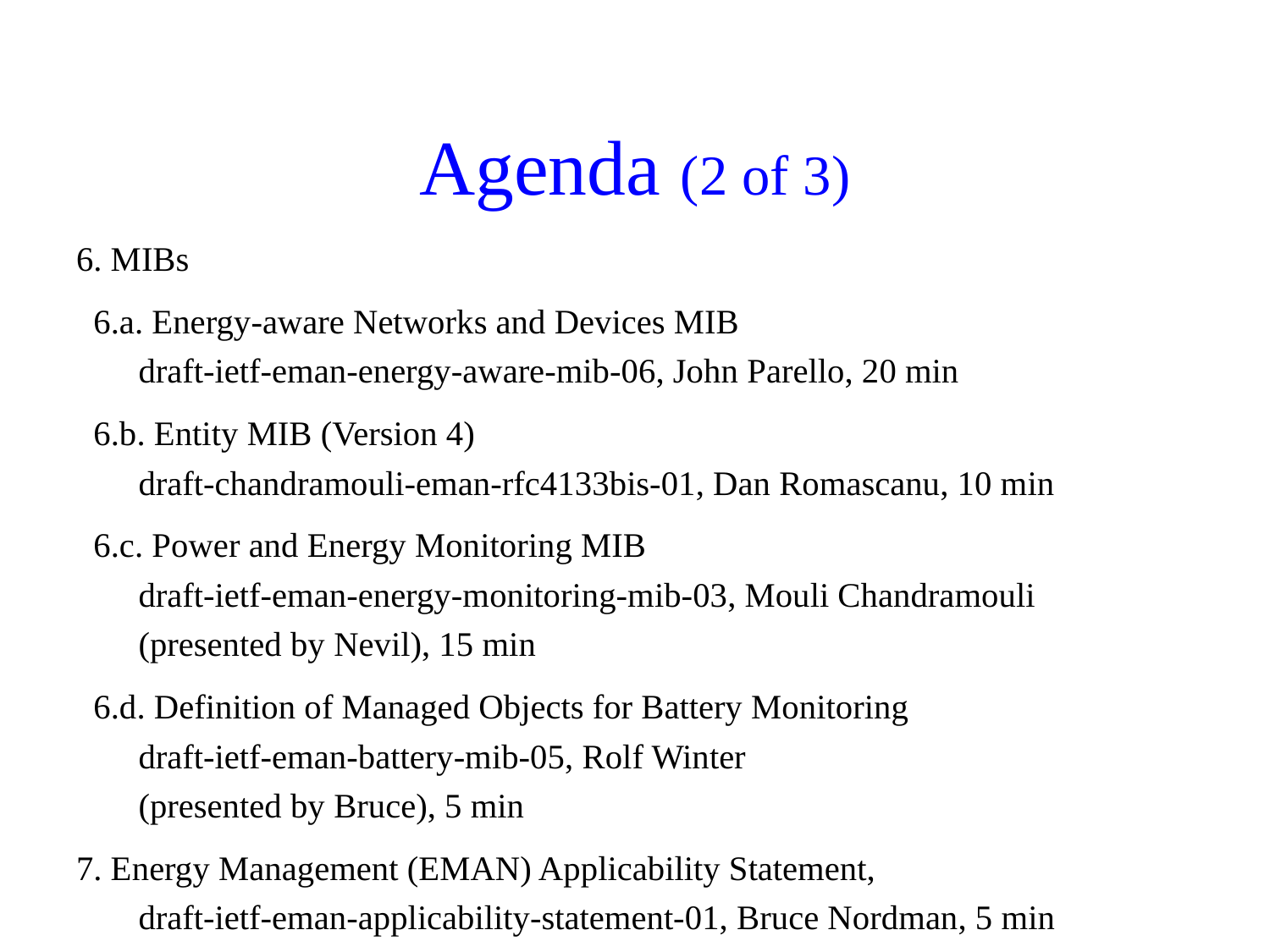

# Agenda (2 of 3)
6. MIBs
  6.a. Energy-aware Networks and Devices MIB
draft-ietf-eman-energy-aware-mib-06, John Parello, 20 min
  6.b. Entity MIB (Version 4)
draft-chandramouli-eman-rfc4133bis-01, Dan Romascanu, 10 min
  6.c. Power and Energy Monitoring MIB
draft-ietf-eman-energy-monitoring-mib-03, Mouli Chandramouli
(presented by Nevil), 15 min
  6.d. Definition of Managed Objects for Battery Monitoring
draft-ietf-eman-battery-mib-05, Rolf Winter
(presented by Bruce), 5 min
7. Energy Management (EMAN) Applicability Statement,
draft-ietf-eman-applicability-statement-01, Bruce Nordman, 5 min